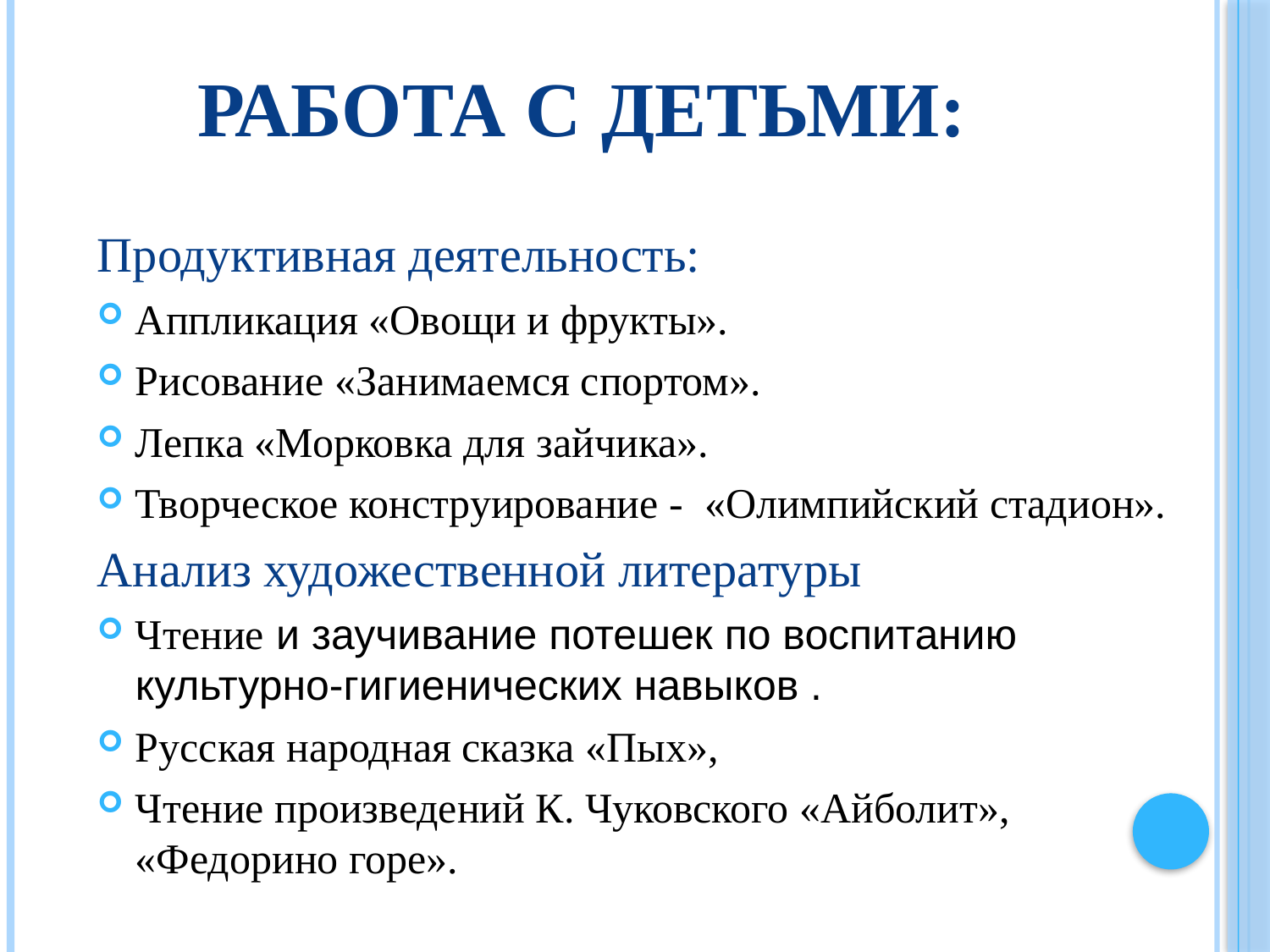

# Работа с детьми:
Продуктивная деятельность:
Аппликация «Овощи и фрукты».
Рисование «Занимаемся спортом».
Лепка «Морковка для зайчика».
Творческое конструирование -  «Олимпийский стадион».
Анализ художественной литературы
Чтение и заучивание потешек по воспитанию культурно-гигиенических навыков .
Русская народная сказка «Пых»,
Чтение произведений К. Чуковского «Айболит», «Федорино горе».